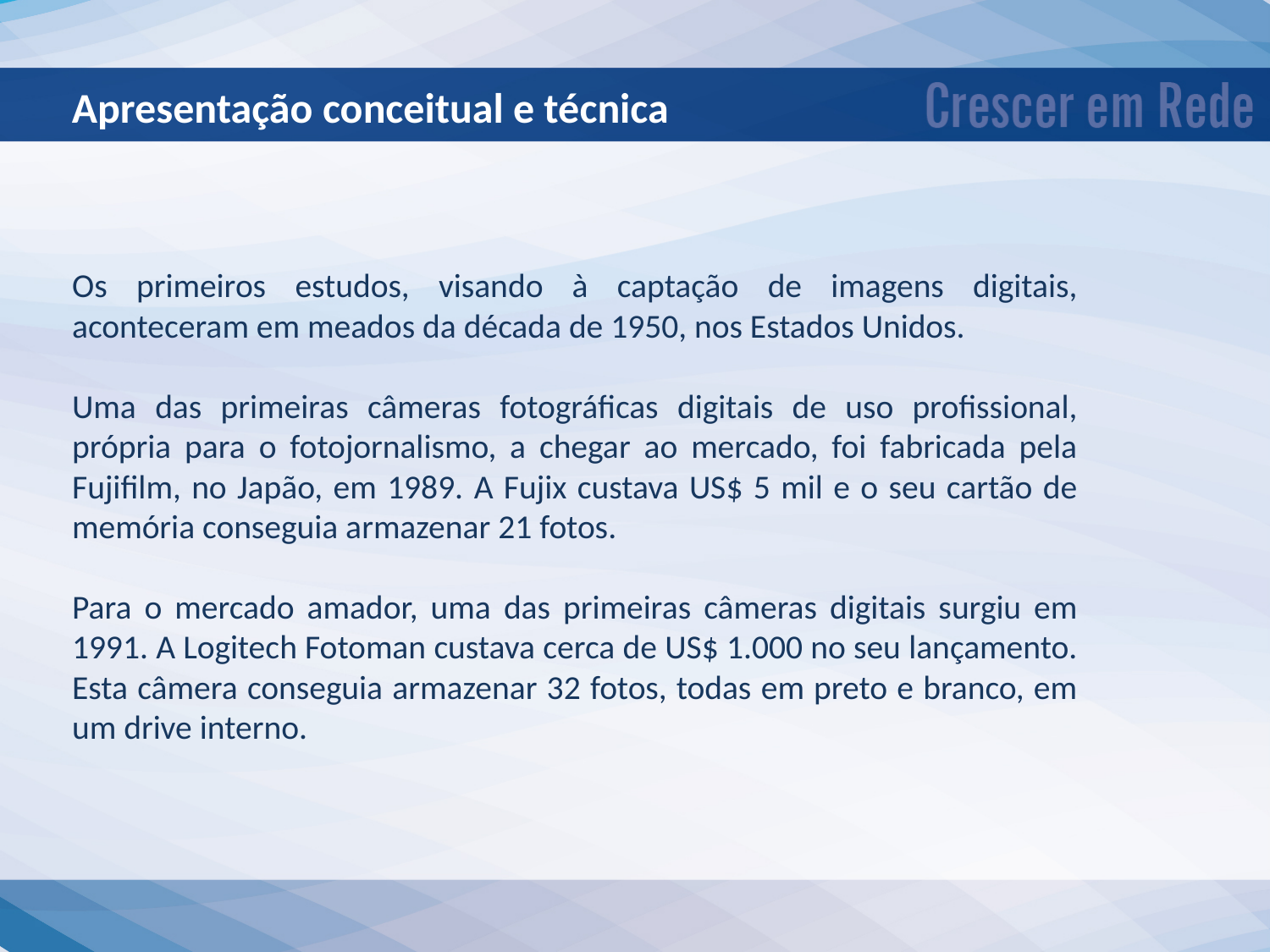

Apresentação conceitual e técnica
Os primeiros estudos, visando à captação de imagens digitais, aconteceram em meados da década de 1950, nos Estados Unidos.

Uma das primeiras câmeras fotográficas digitais de uso profissional, própria para o fotojornalismo, a chegar ao mercado, foi fabricada pela Fujifilm, no Japão, em 1989. A Fujix custava US$ 5 mil e o seu cartão de memória conseguia armazenar 21 fotos.

Para o mercado amador, uma das primeiras câmeras digitais surgiu em 1991. A Logitech Fotoman custava cerca de US$ 1.000 no seu lançamento. Esta câmera conseguia armazenar 32 fotos, todas em preto e branco, em um drive interno.